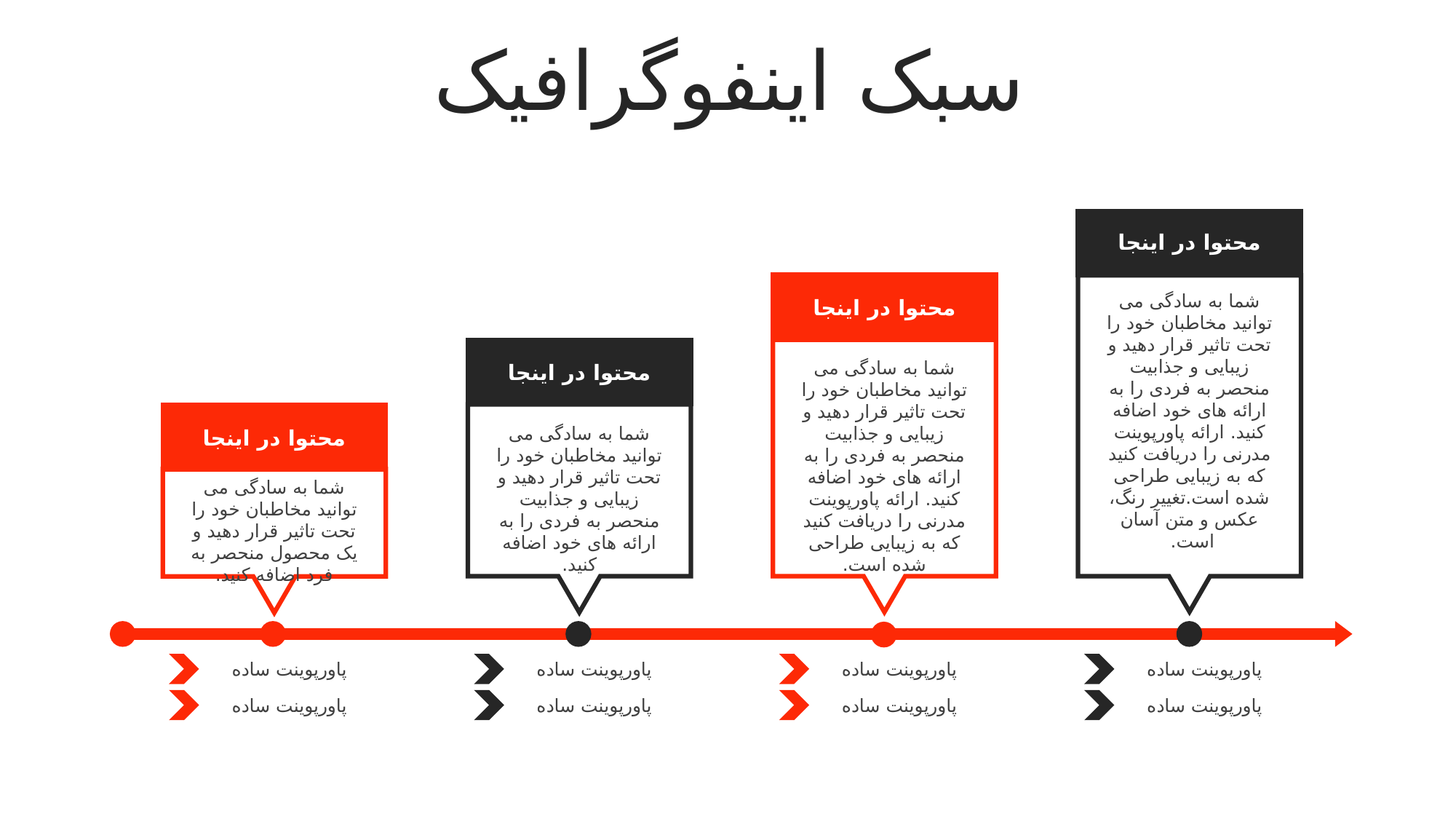

سبک اینفوگرافیک

محتوا در اینجا

شما به سادگی می توانید مخاطبان خود را تحت تاثیر قرار دهید و زیبایی و جذابیت منحصر به فردی را به ارائه های خود اضافه کنید. ارائه پاورپوینت مدرنی را دریافت کنید که به زیبایی طراحی شده است.تغییر رنگ، عکس و متن آسان است.
محتوا در اینجا

شما به سادگی می توانید مخاطبان خود را تحت تاثیر قرار دهید و زیبایی و جذابیت منحصر به فردی را به ارائه های خود اضافه کنید. ارائه پاورپوینت مدرنی را دریافت کنید که به زیبایی طراحی شده است.
محتوا در اینجا

شما به سادگی می توانید مخاطبان خود را تحت تاثیر قرار دهید و زیبایی و جذابیت منحصر به فردی را به ارائه های خود اضافه کنید.
محتوا در اینجا

شما به سادگی می توانید مخاطبان خود را تحت تاثیر قرار دهید و یک محصول منحصر به فرد اضافه کنید.

پاورپوینت ساده

پاورپوینت ساده

پاورپوینت ساده

پاورپوینت ساده

پاورپوینت ساده

پاورپوینت ساده

پاورپوینت ساده

پاورپوینت ساده